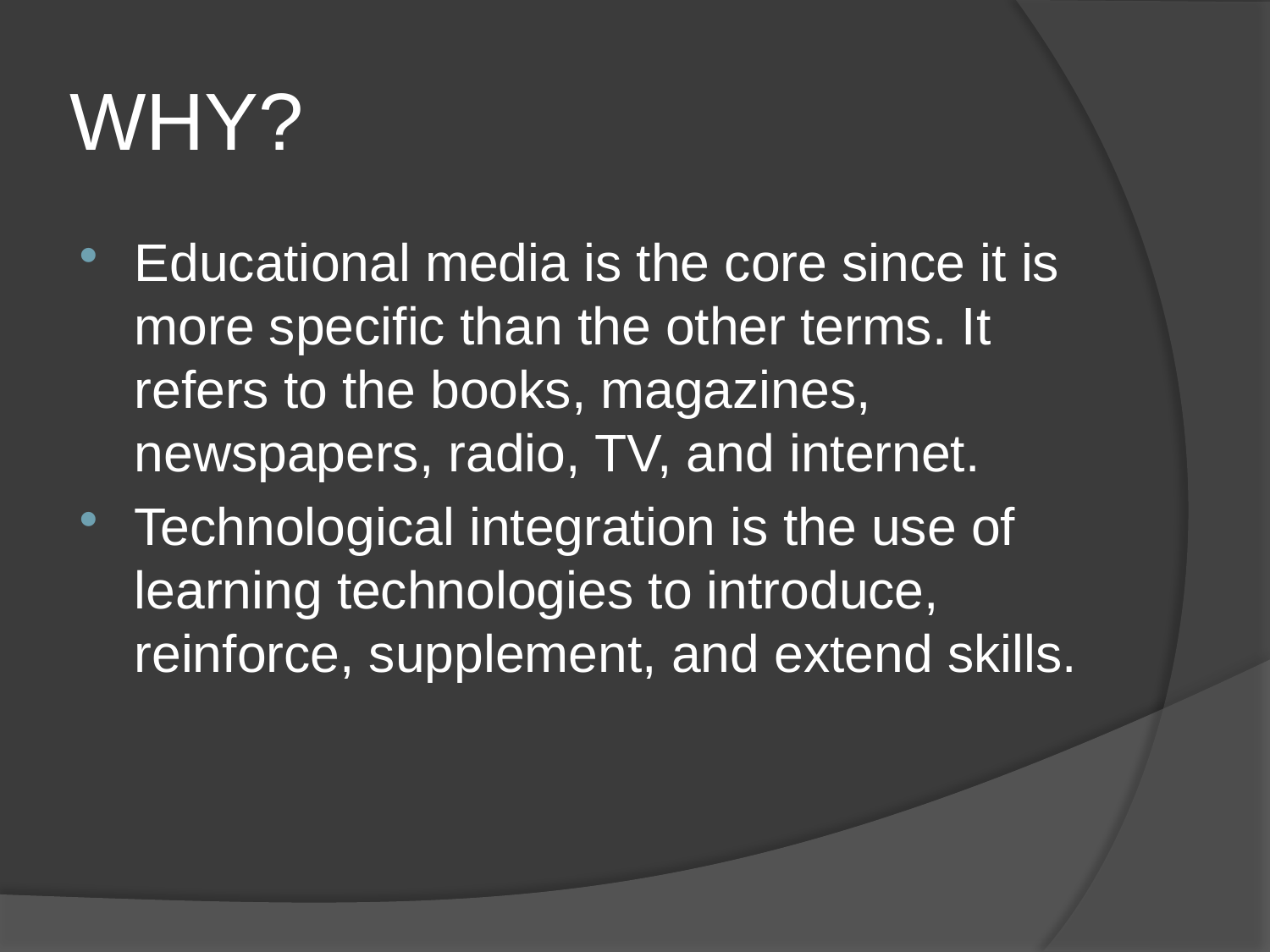

# WHY?
Educational media is the core since it is more specific than the other terms. It refers to the books, magazines, newspapers, radio, TV, and internet.
Technological integration is the use of learning technologies to introduce, reinforce, supplement, and extend skills.